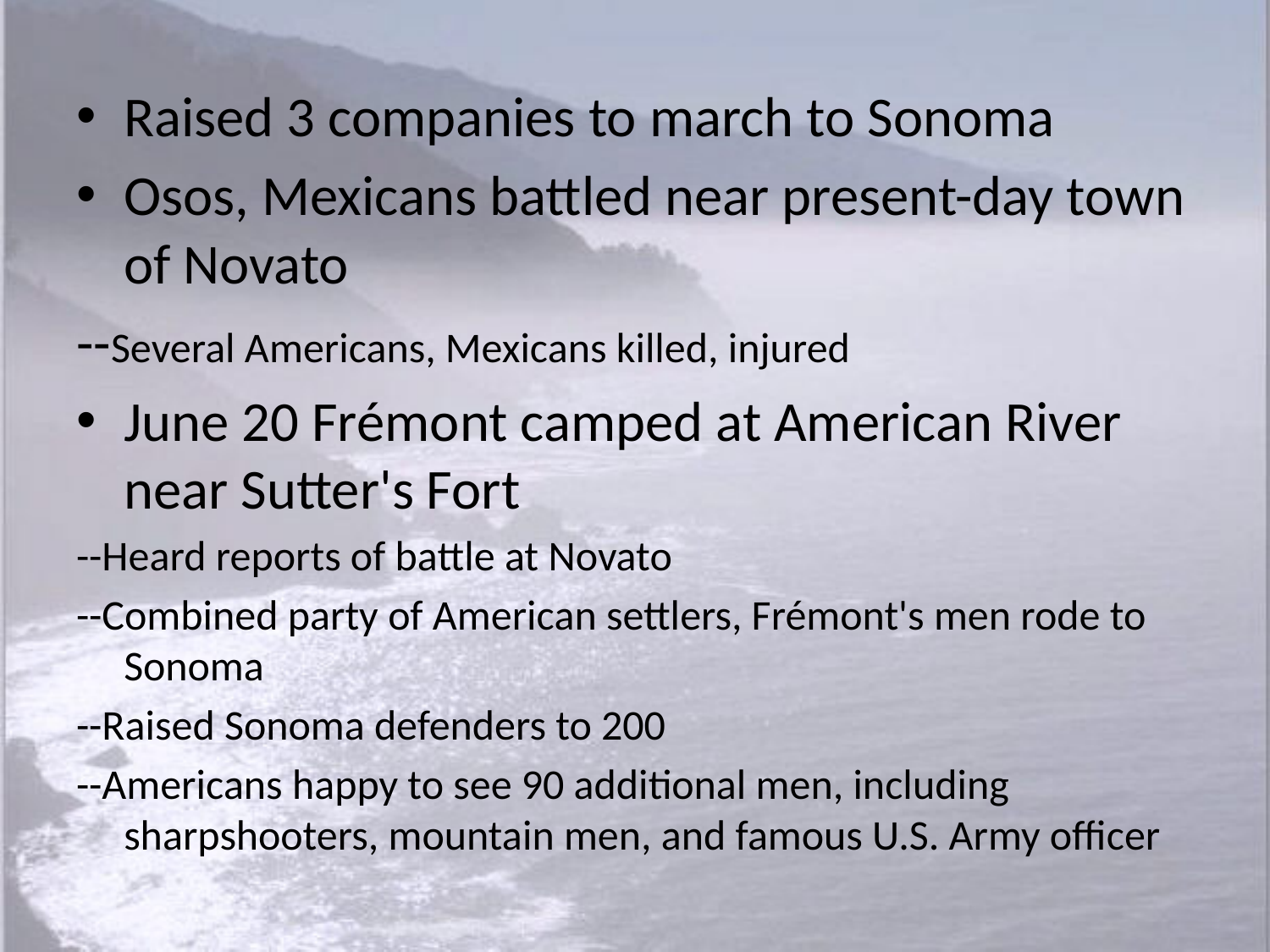

Raised 3 companies to march to Sonoma
Osos, Mexicans battled near present-day town of Novato
--Several Americans, Mexicans killed, injured
June 20 Frémont camped at American River near Sutter's Fort
--Heard reports of battle at Novato
--Combined party of American settlers, Frémont's men rode to Sonoma
--Raised Sonoma defenders to 200
--Americans happy to see 90 additional men, including sharpshooters, mountain men, and famous U.S. Army officer